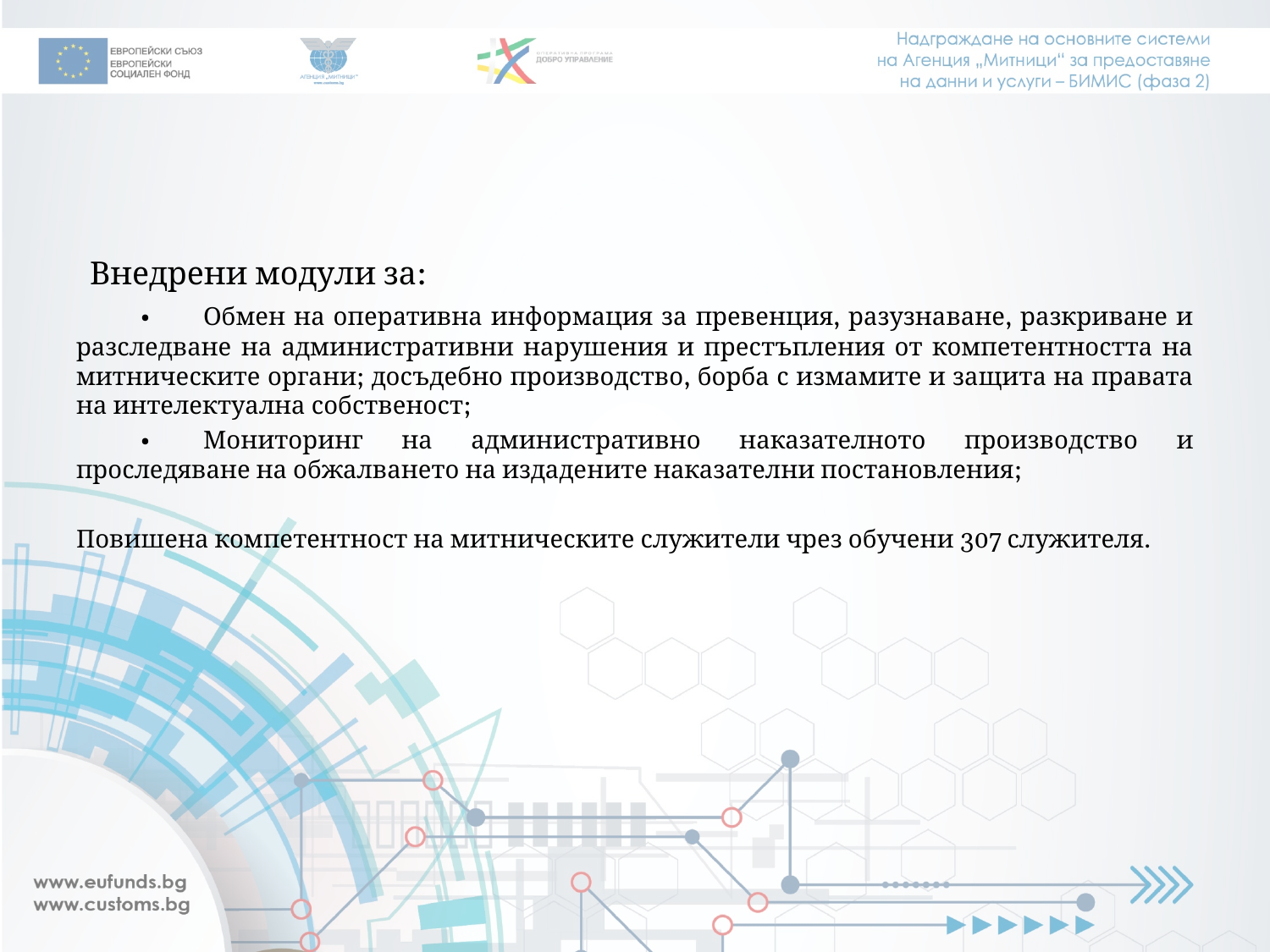

Внедрени модули за:
•	Обмен на оперативна информация за превенция, разузнаване, разкриване и разследване на административни нарушения и престъпления от компетентността на митническите органи; досъдебно производство, борба с измамите и защита на правата на интелектуална собственост;
•	Мониторинг на административно наказателното производство и проследяване на обжалването на издадените наказателни постановления;

Повишена компетентност на митническите служители чрез обучени 307 служителя.